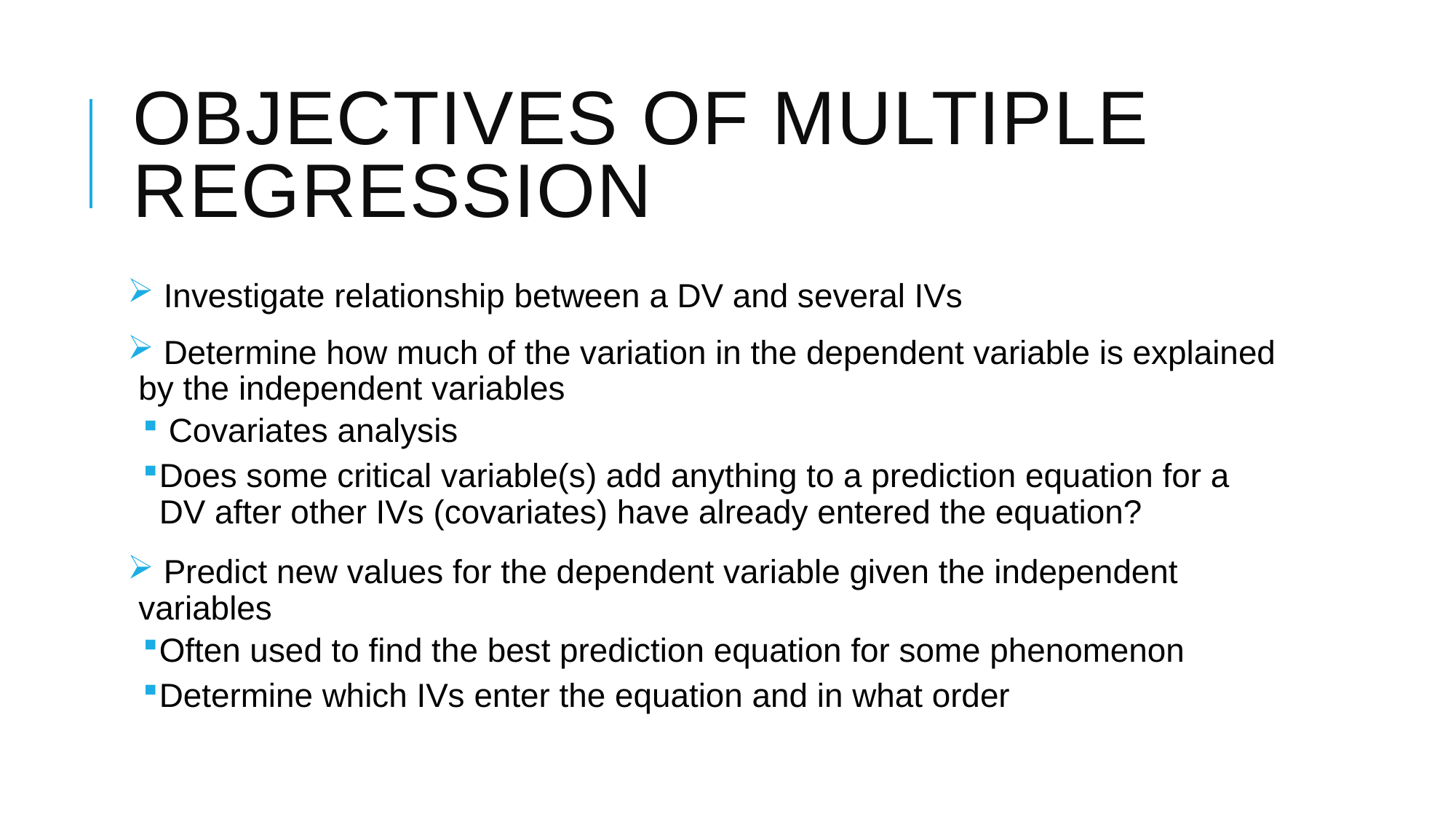

# Objectives of multiple regression
 Investigate relationship between a DV and several IVs
 Determine how much of the variation in the dependent variable is explained by the independent variables
 Covariates analysis
Does some critical variable(s) add anything to a prediction equation for a DV after other IVs (covariates) have already entered the equation?
 Predict new values for the dependent variable given the independent variables
Often used to find the best prediction equation for some phenomenon
Determine which IVs enter the equation and in what order